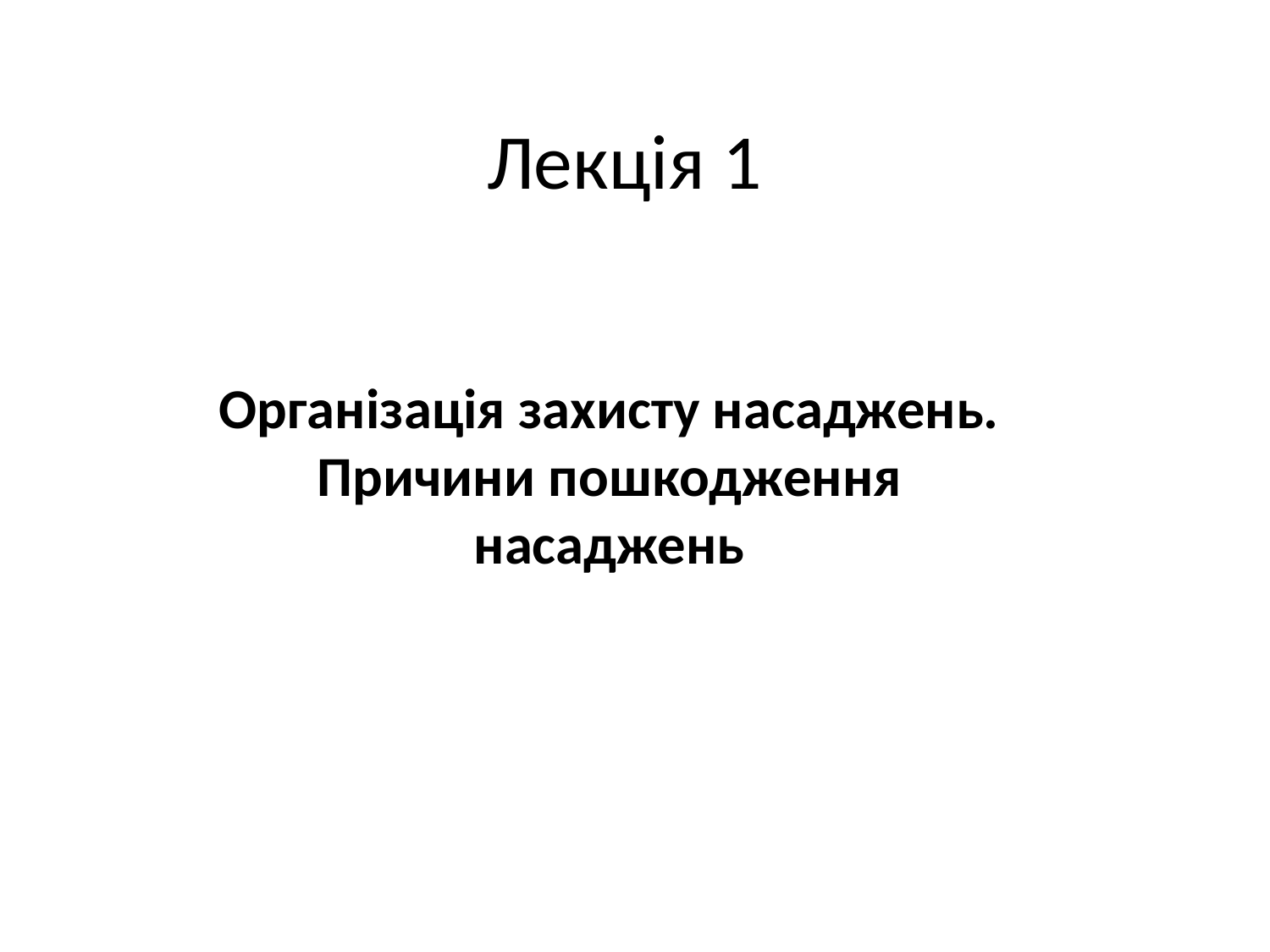

# Лекція 1
Організація захисту насаджень. Причини пошкодження насаджень